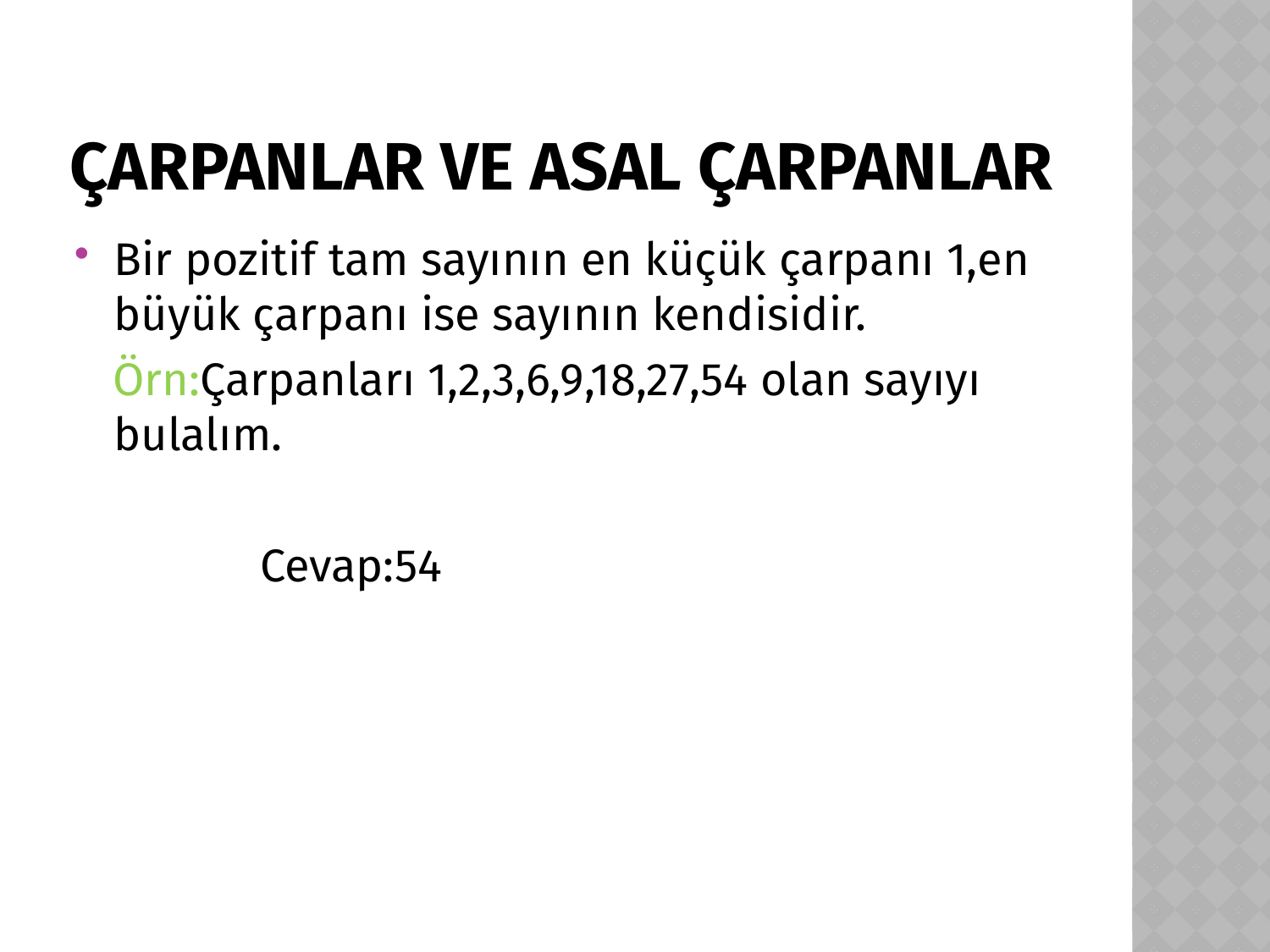

# Çarpanlar ve asal çarpanlar
Bir pozitif tam sayının en küçük çarpanı 1,en büyük çarpanı ise sayının kendisidir.
   Örn:Çarpanları 1,2,3,6,9,18,27,54 olan sayıyı bulalım.

               Cevap:54